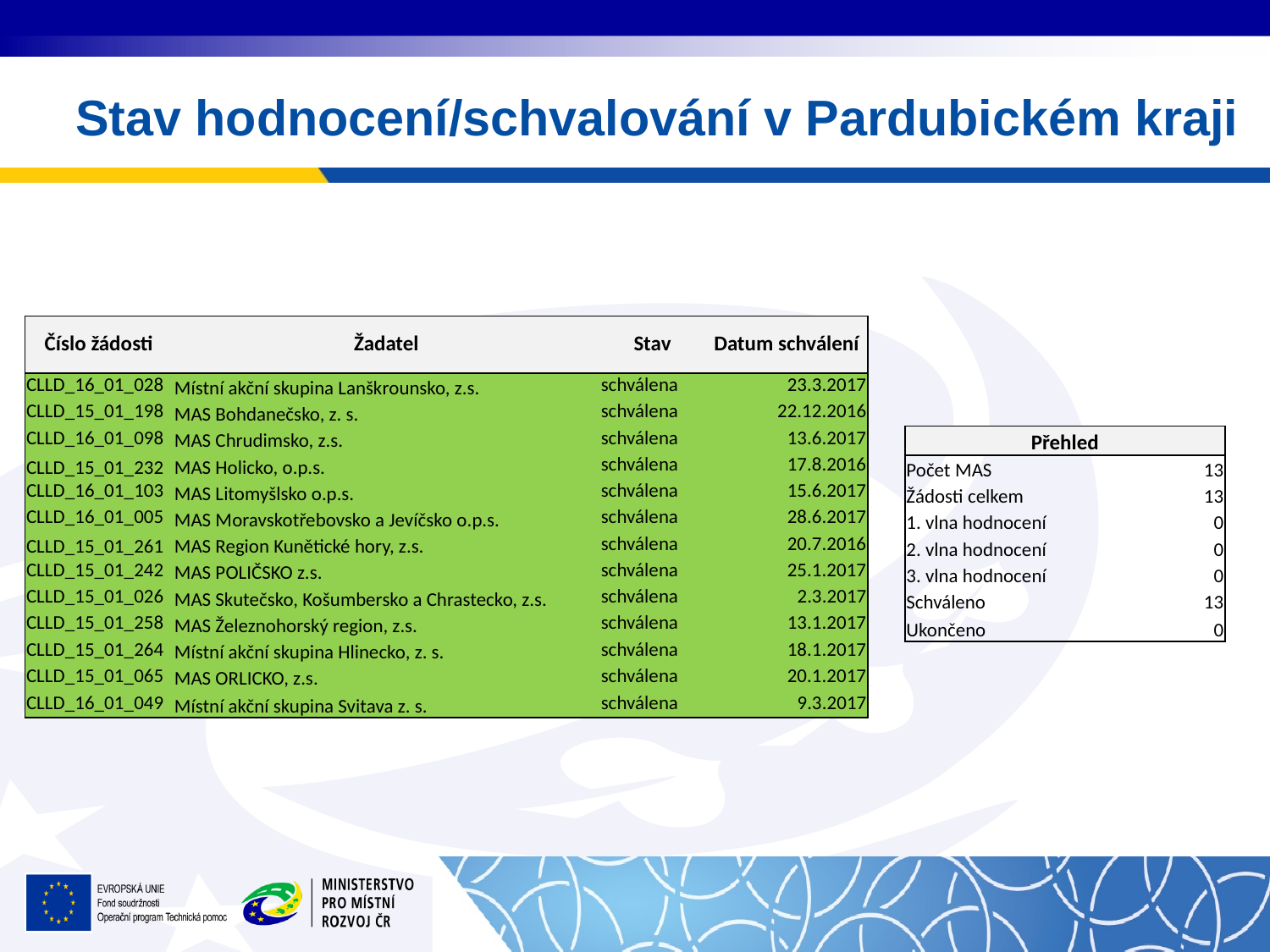

# Stav hodnocení/schvalování v Pardubickém kraji
| Číslo žádosti | Žadatel | Stav | Datum schválení |
| --- | --- | --- | --- |
| CLLD\_16\_01\_028 | Místní akční skupina Lanškrounsko, z.s. | schválena | 23.3.2017 |
| CLLD\_15\_01\_198 | MAS Bohdanečsko, z. s. | schválena | 22.12.2016 |
| CLLD\_16\_01\_098 | MAS Chrudimsko, z.s. | schválena | 13.6.2017 |
| CLLD\_15\_01\_232 | MAS Holicko, o.p.s. | schválena | 17.8.2016 |
| CLLD\_16\_01\_103 | MAS Litomyšlsko o.p.s. | schválena | 15.6.2017 |
| CLLD\_16\_01\_005 | MAS Moravskotřebovsko a Jevíčsko o.p.s. | schválena | 28.6.2017 |
| CLLD\_15\_01\_261 | MAS Region Kunětické hory, z.s. | schválena | 20.7.2016 |
| CLLD\_15\_01\_242 | MAS POLIČSKO z.s. | schválena | 25.1.2017 |
| CLLD\_15\_01\_026 | MAS Skutečsko, Košumbersko a Chrastecko, z.s. | schválena | 2.3.2017 |
| CLLD\_15\_01\_258 | MAS Železnohorský region, z.s. | schválena | 13.1.2017 |
| CLLD\_15\_01\_264 | Místní akční skupina Hlinecko, z. s. | schválena | 18.1.2017 |
| CLLD\_15\_01\_065 | MAS ORLICKO, z.s. | schválena | 20.1.2017 |
| CLLD\_16\_01\_049 | Místní akční skupina Svitava z. s. | schválena | 9.3.2017 |
| Přehled |  |
| --- | --- |
| Počet MAS | 13 |
| Žádosti celkem | 13 |
| 1. vlna hodnocení | 0 |
| 2. vlna hodnocení | 0 |
| 3. vlna hodnocení | 0 |
| Schváleno | 13 |
| Ukončeno | 0 |